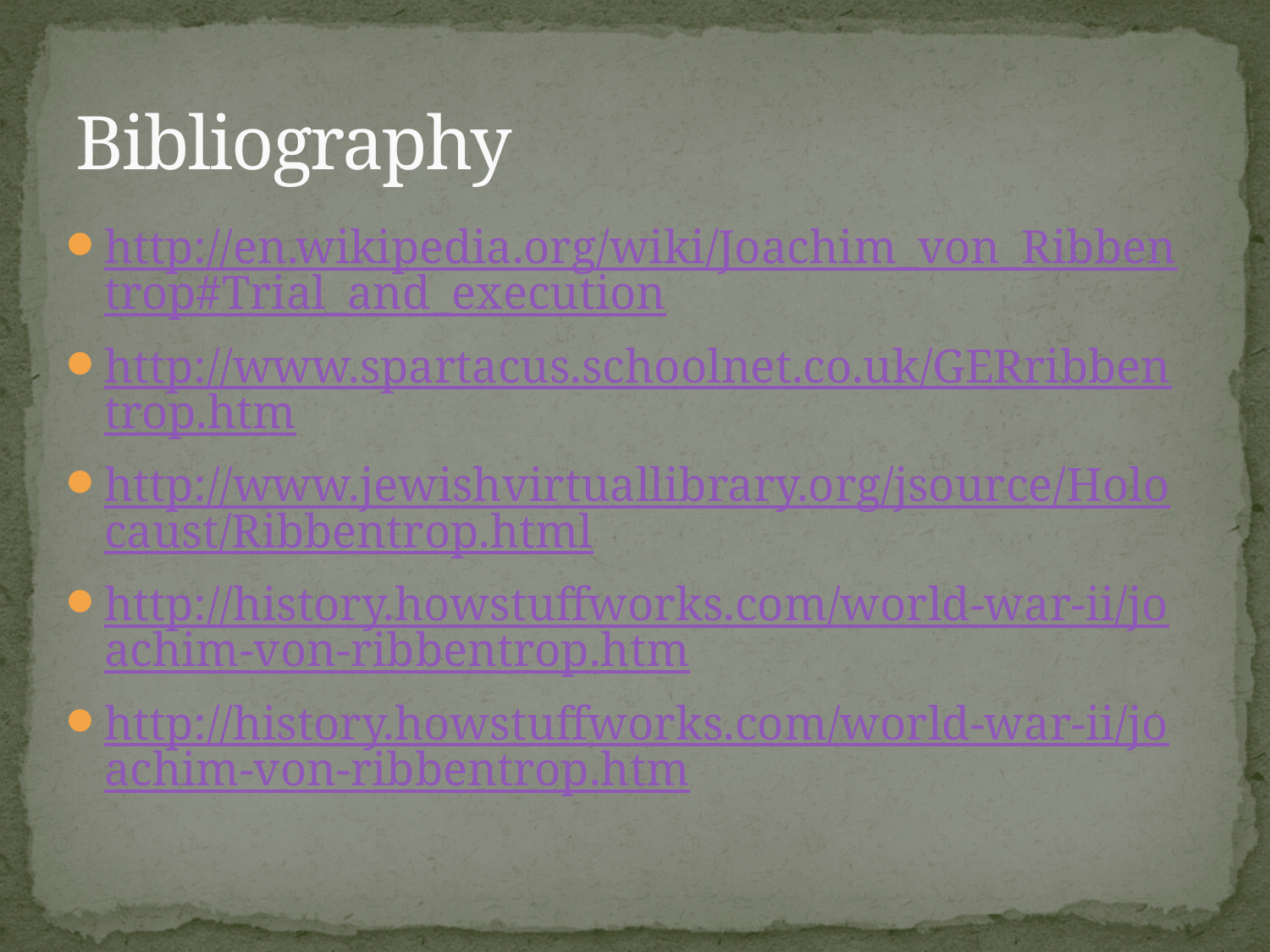

# Bibliography
http://en.wikipedia.org/wiki/Joachim_von_Ribbentrop#Trial_and_execution
http://www.spartacus.schoolnet.co.uk/GERribbentrop.htm
http://www.jewishvirtuallibrary.org/jsource/Holocaust/Ribbentrop.html
http://history.howstuffworks.com/world-war-ii/joachim-von-ribbentrop.htm
http://history.howstuffworks.com/world-war-ii/joachim-von-ribbentrop.htm